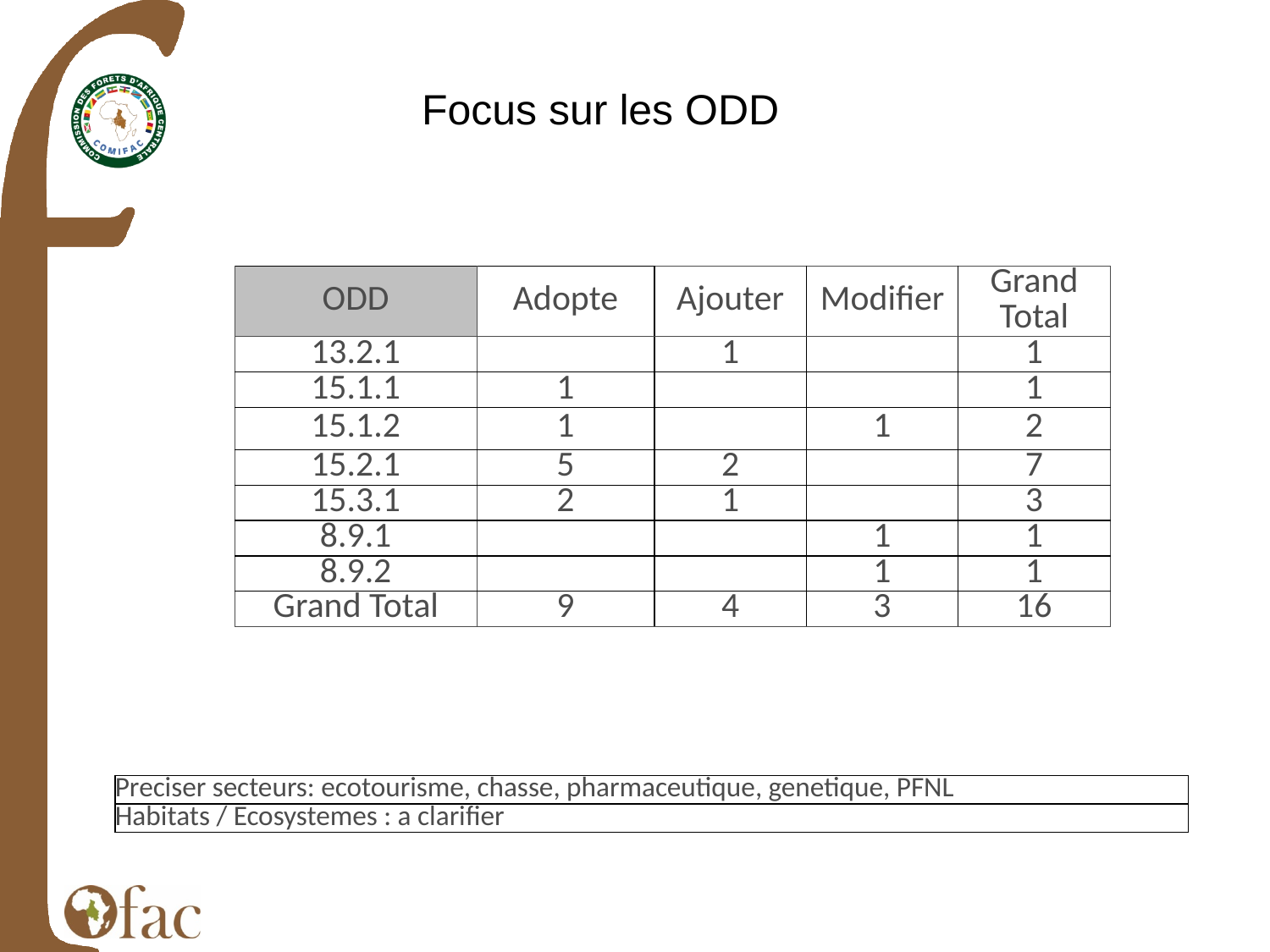

Focus sur les ODD
| ODD | Adopte | Ajouter | Modifier | Grand Total |
| --- | --- | --- | --- | --- |
| 13.2.1 |  | 1 |  | 1 |
| 15.1.1 | 1 |  |  | 1 |
| 15.1.2 | 1 |  | 1 | 2 |
| 15.2.1 | 5 | 2 |  | 7 |
| 15.3.1 | 2 | 1 |  | 3 |
| 8.9.1 |  |  | 1 | 1 |
| 8.9.2 |  |  | 1 | 1 |
| Grand Total | 9 | 4 | 3 | 16 |
| Preciser secteurs: ecotourisme, chasse, pharmaceutique, genetique, PFNL |
| --- |
| Habitats / Ecosystemes : a clarifier |